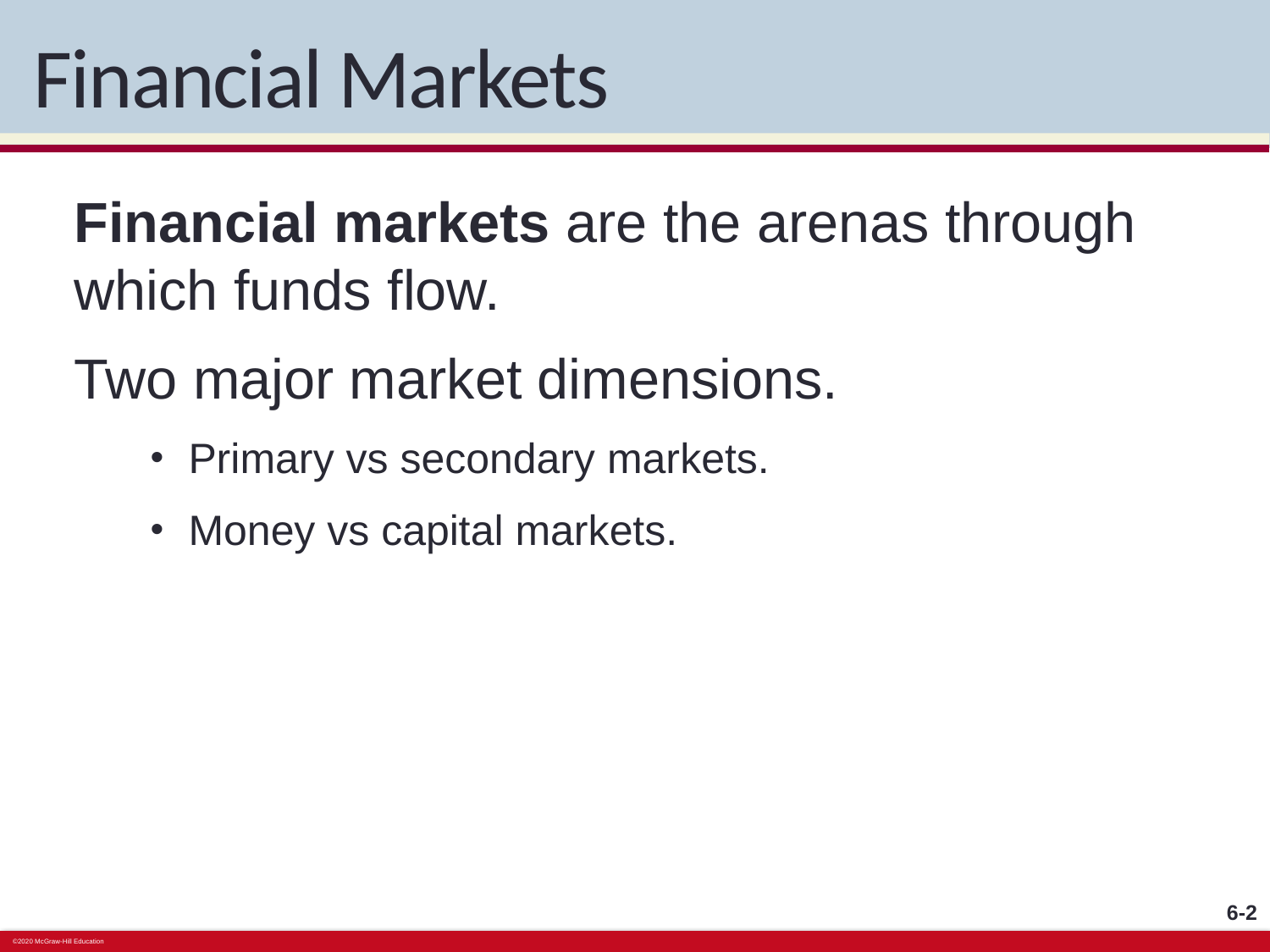

# Financial Markets
Financial markets are the arenas through which funds flow.
Two major market dimensions.
Primary vs secondary markets.
Money vs capital markets.